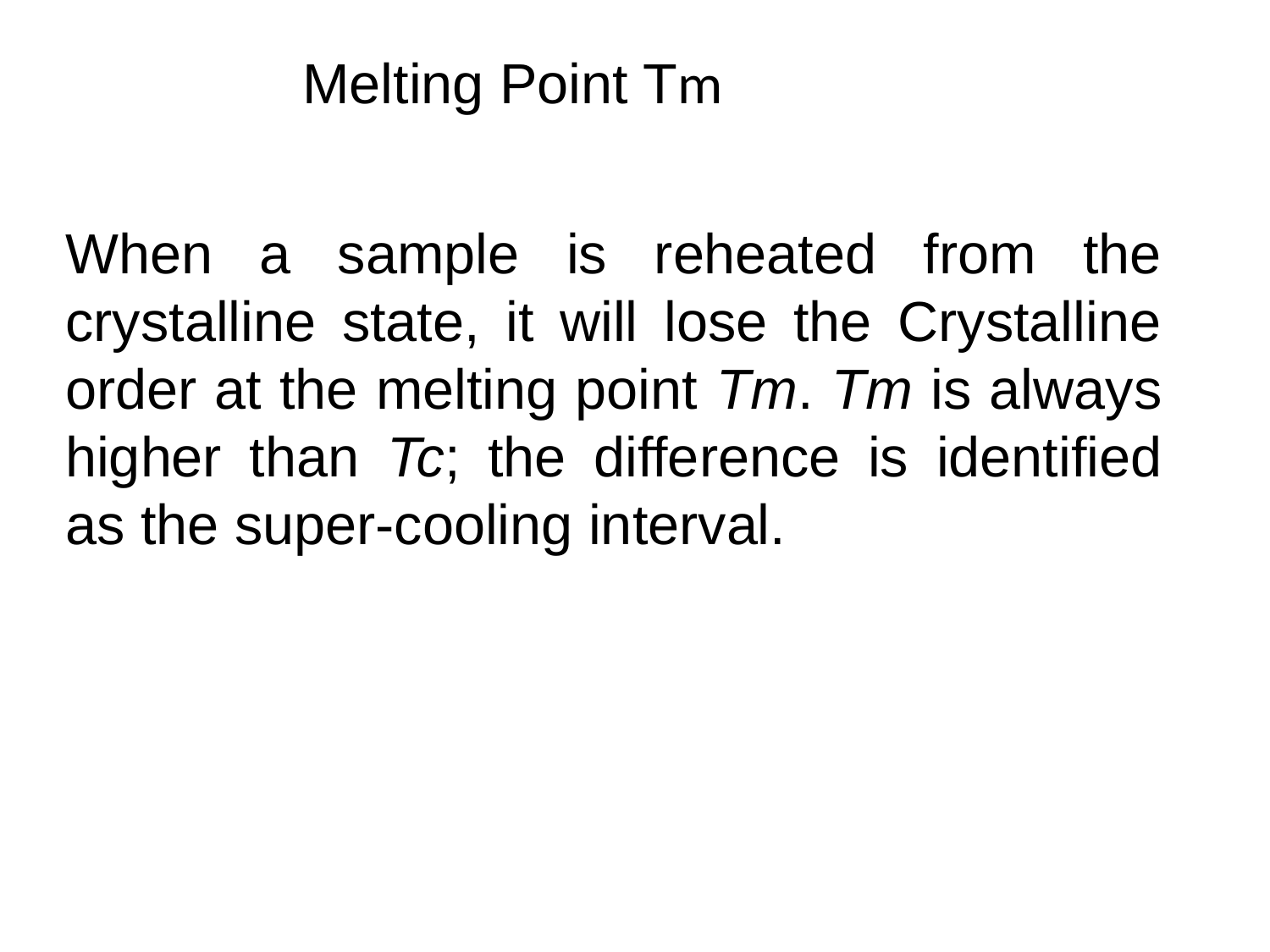

Melting Point Tm
When a sample is reheated from the crystalline state, it will lose the Crystalline order at the melting point Tm. Tm is always higher than Tc; the difference is identified as the super-cooling interval.